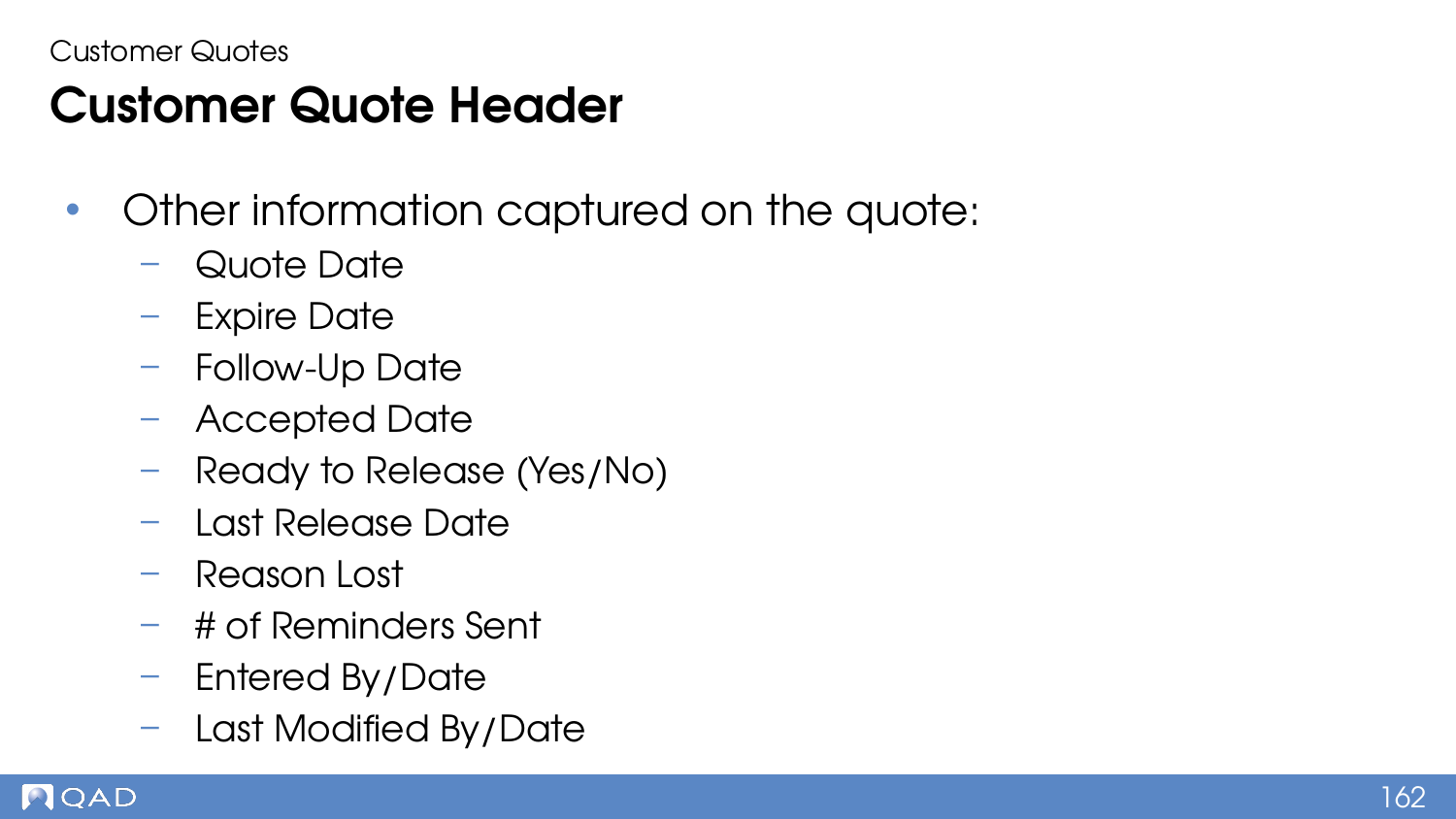

Customer Quotes
# Customer Quote Header
Other information captured on the quote:
Quote Date
Expire Date
Follow-Up Date
Accepted Date
Ready to Release (Yes/No)
Last Release Date
Reason Lost
# of Reminders Sent
Entered By/Date
Last Modified By/Date
162